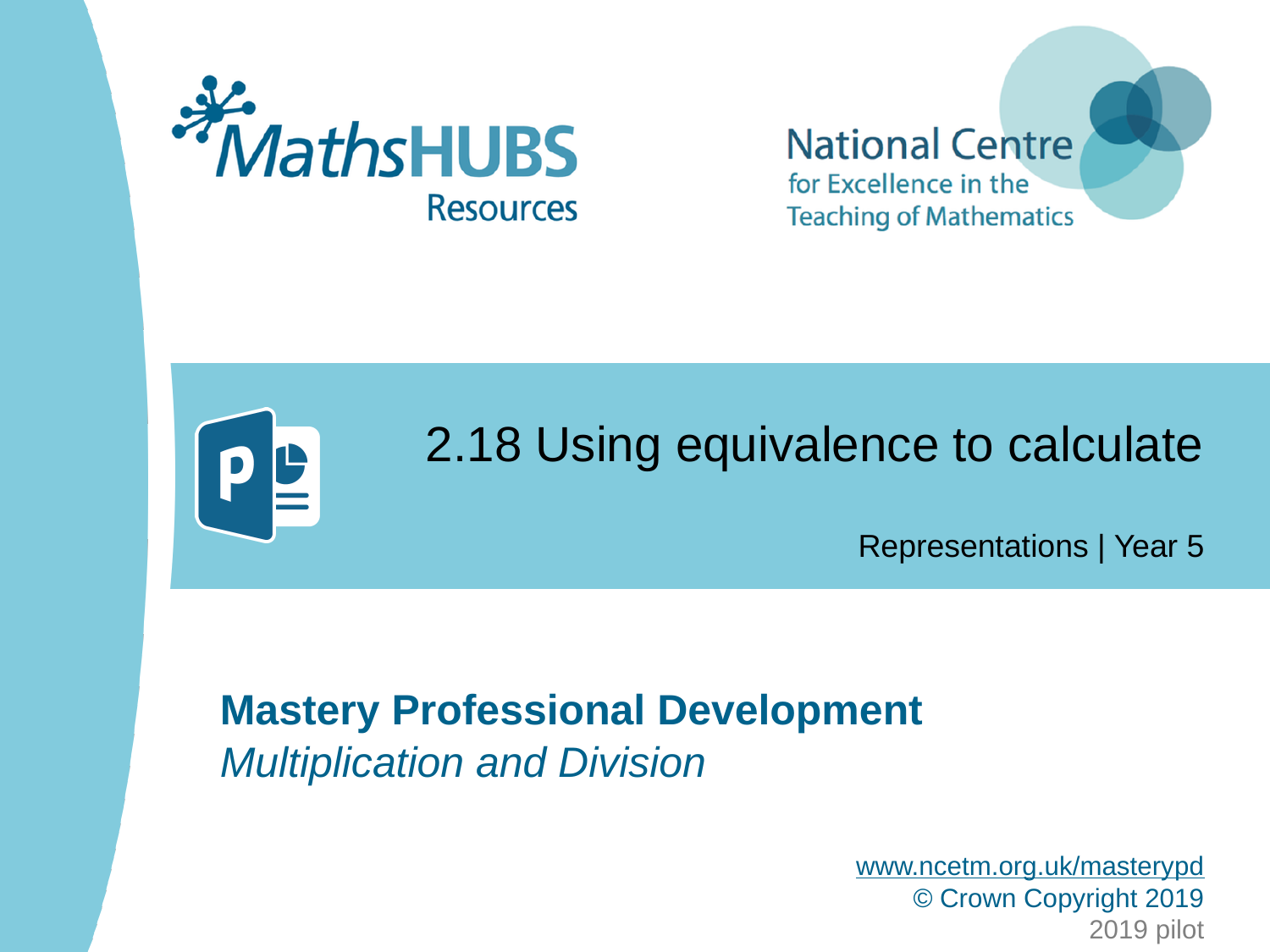

# 2.18 Using equivalence to calculate
Representations | Year 5
Multiplication and Division